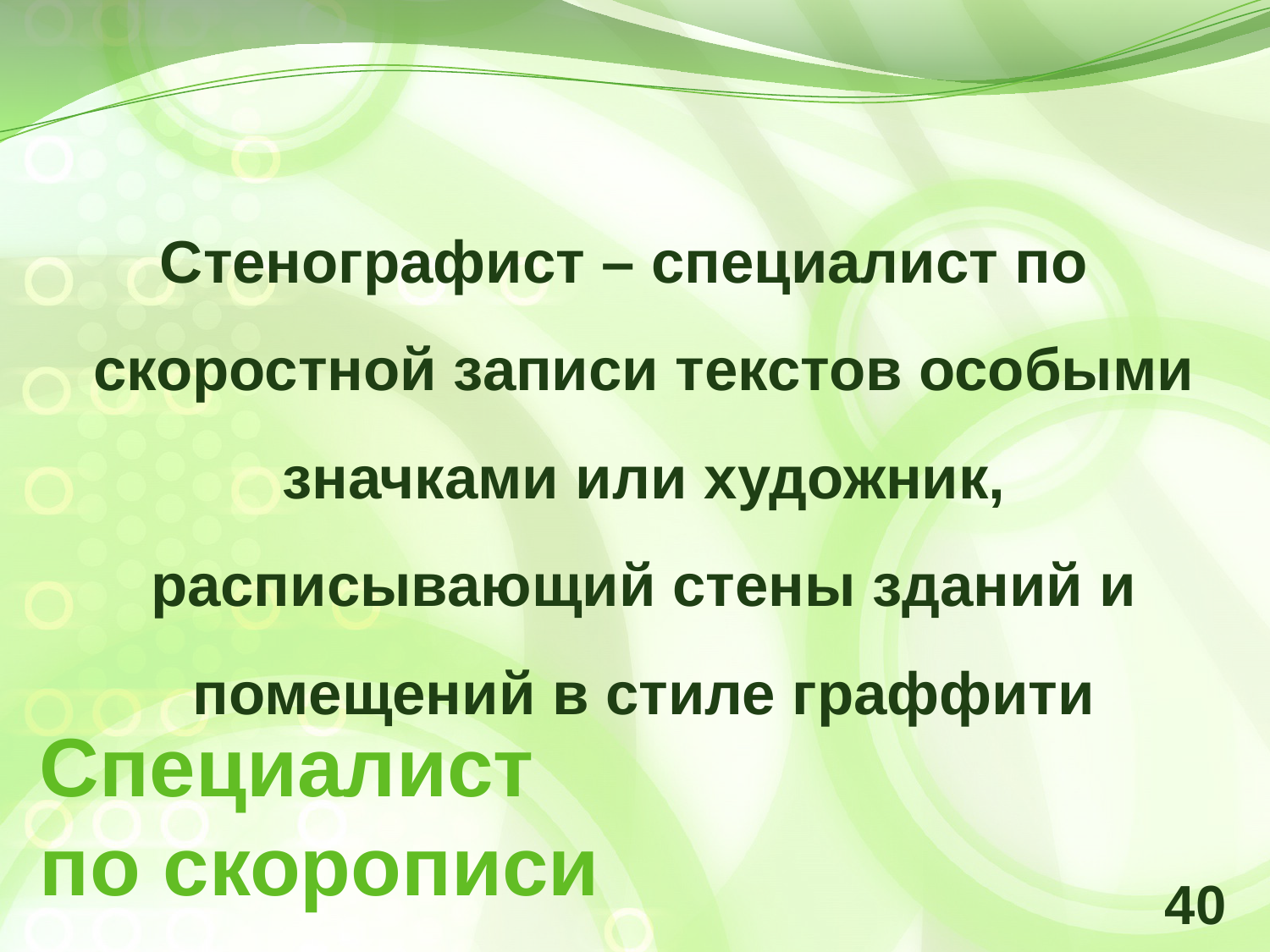

Стенографист – специалист по скоростной записи текстов особыми значками или художник, расписывающий стены зданий и помещений в стиле граффити
# Специалист по скорописи
40